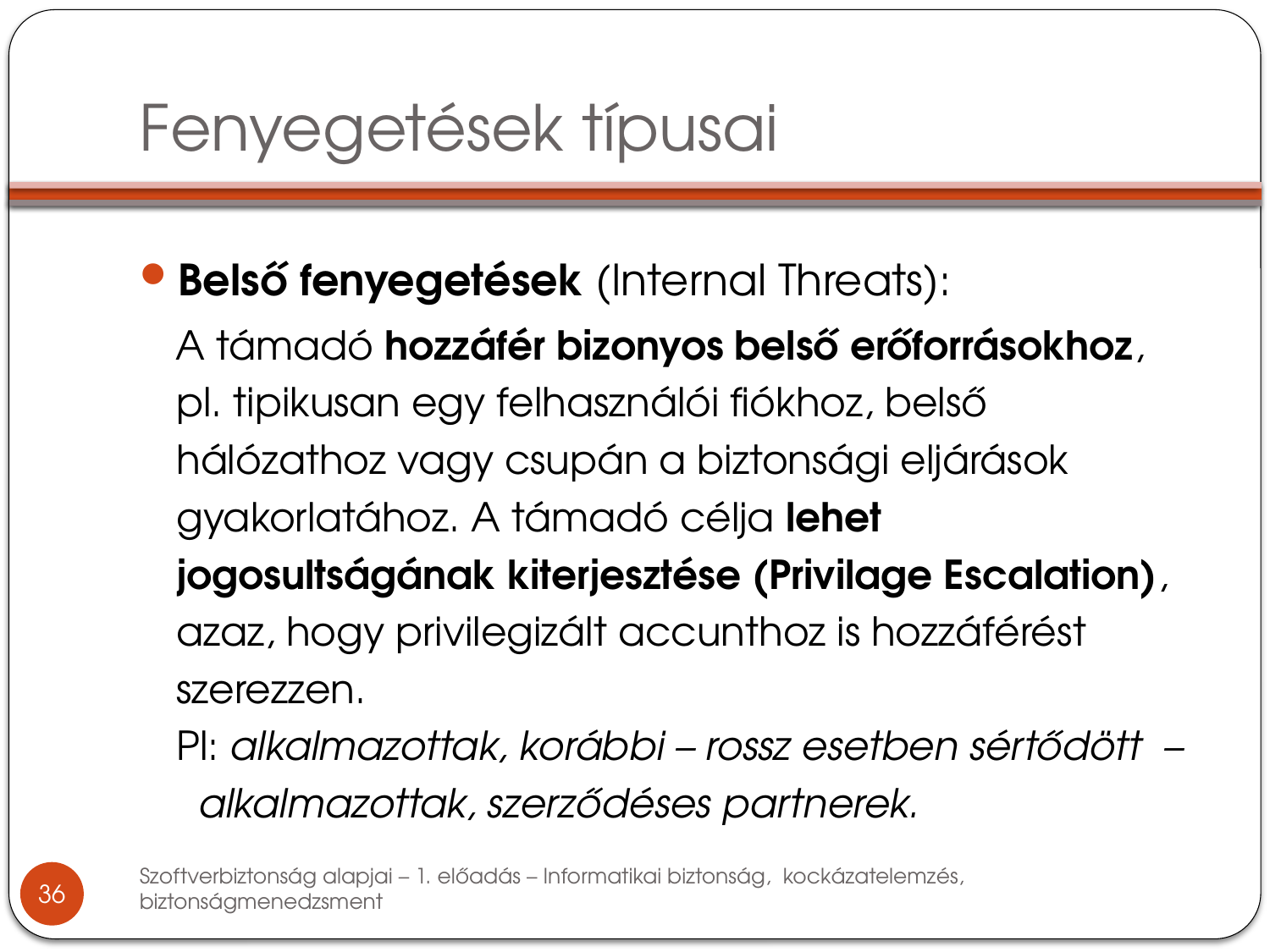

# Fenyegetések típusai
Belső fenyegetések (Internal Threats):
A támadó hozzáfér bizonyos belső erőforrásokhoz, pl. tipikusan egy felhasználói fiókhoz, belső hálózathoz vagy csupán a biztonsági eljárások gyakorlatához. A támadó célja lehet jogosultságának kiterjesztése (Privilage Escalation), azaz, hogy privilegizált accunthoz is hozzáférést szerezzen.
Pl: alkalmazottak, korábbi – rossz esetben sértődött  –   alkalmazottak, szerződéses partnerek.
Szoftverbiztonság alapjai – 1. előadás – Informatikai biztonság,  kockázatelemzés, biztonságmenedzsment
36